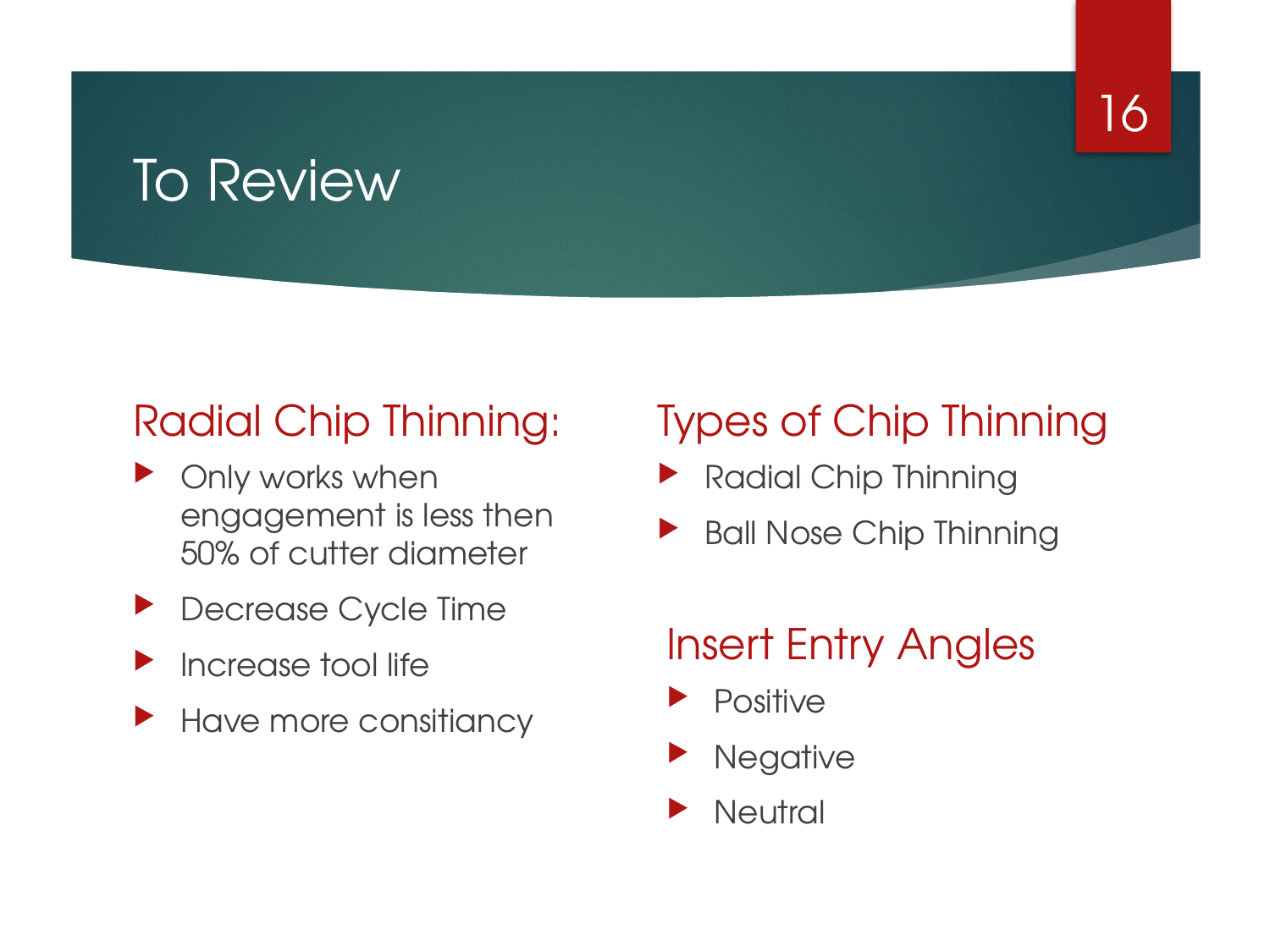

16
# To Review
Types of Chip Thinning
Radial Chip Thinning:
Only works when engagement is less then 50% of cutter diameter
Decrease Cycle Time
Increase tool life
Have more consitiancy

Radial Chip Thinning
Ball Nose Chip Thinning

Insert Entry Angles
Positive
Negative
Neutral